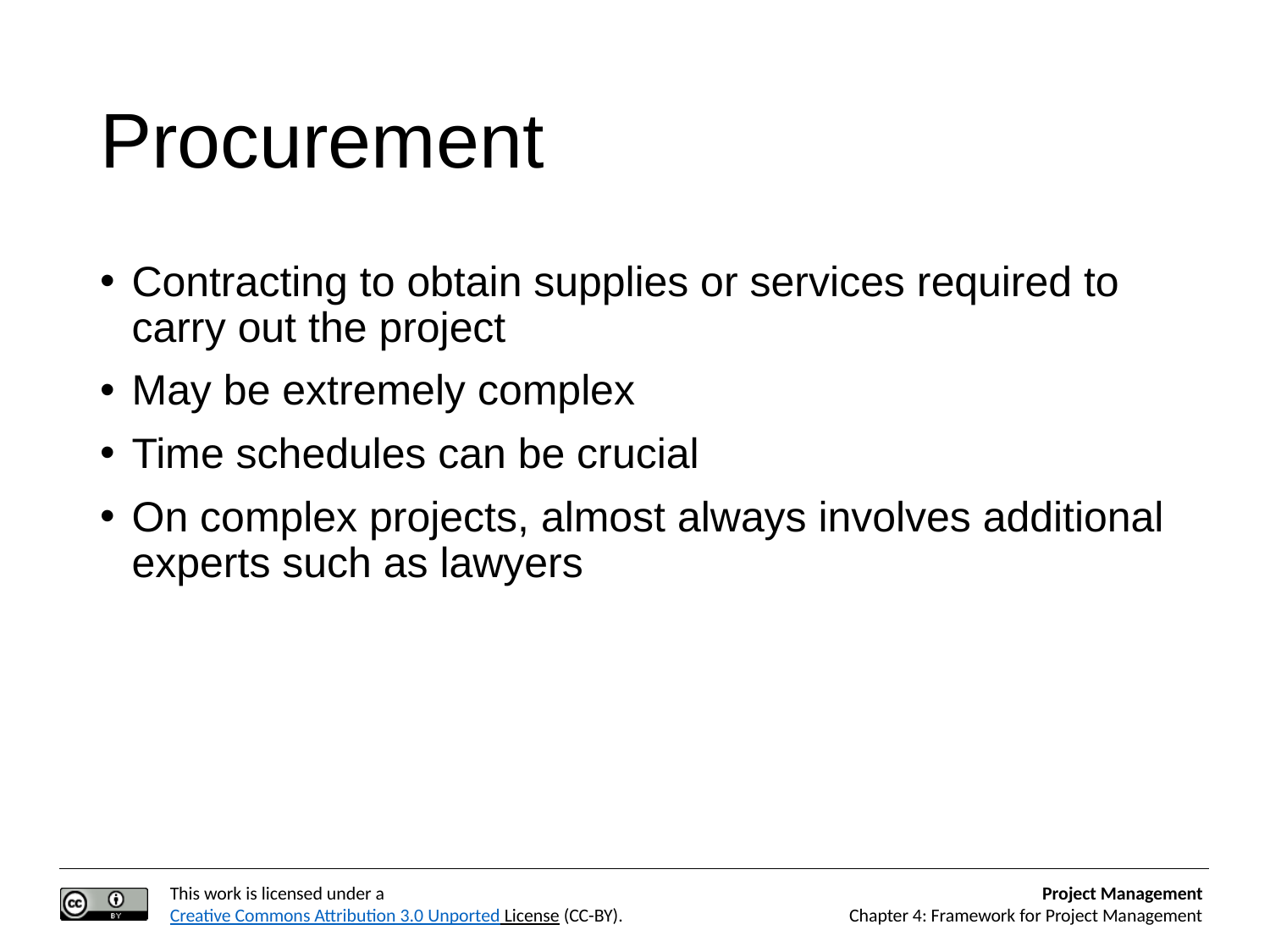

# Procurement
Contracting to obtain supplies or services required to carry out the project
May be extremely complex
Time schedules can be crucial
On complex projects, almost always involves additional experts such as lawyers